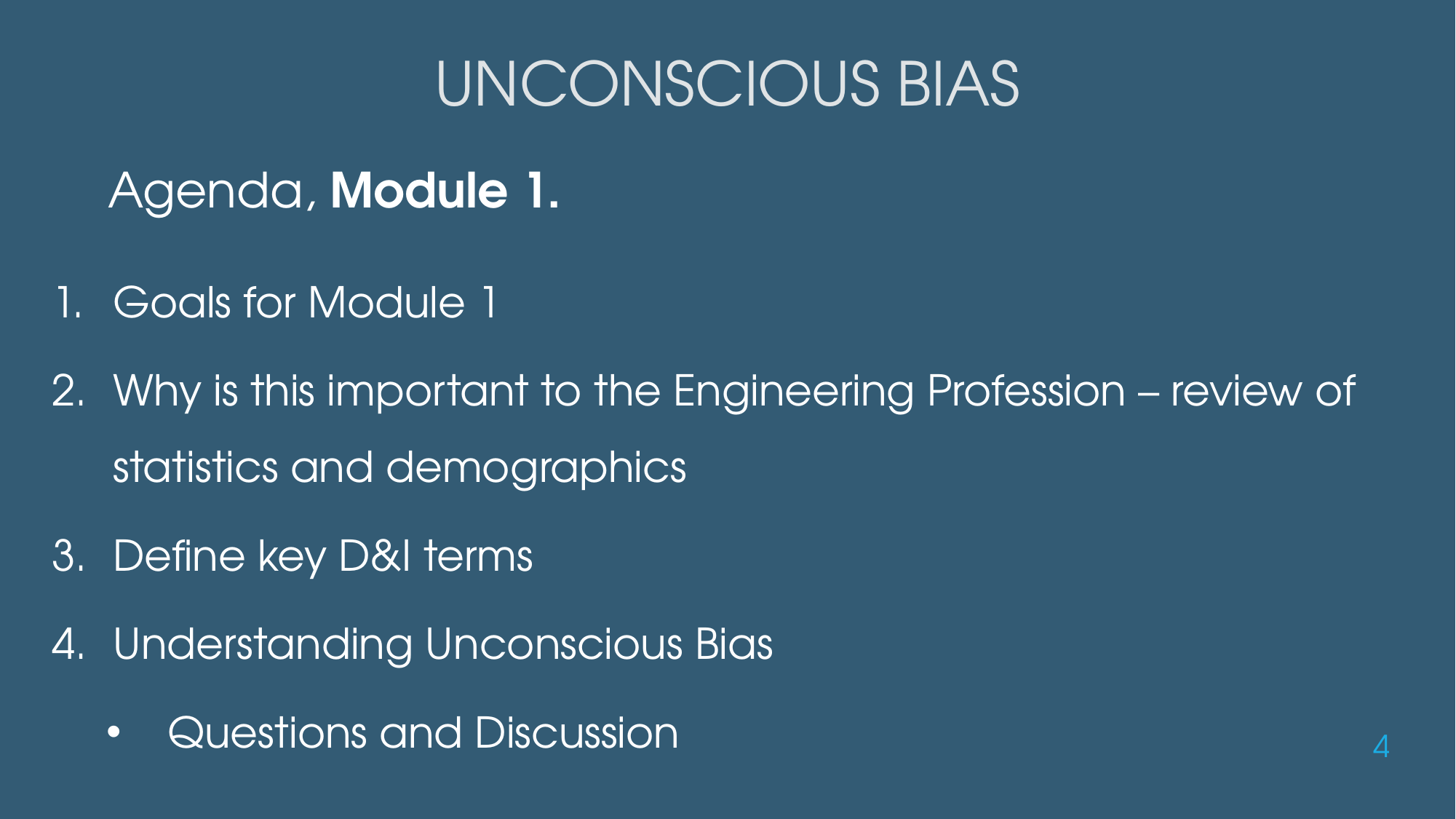

UNCONSCIOUS BIAS
Agenda, Module 1.

Goals for Module 1
Why is this important to the Engineering Profession – review of statistics and demographics
Define key D&I terms
Understanding Unconscious Bias
Questions and Discussion
4